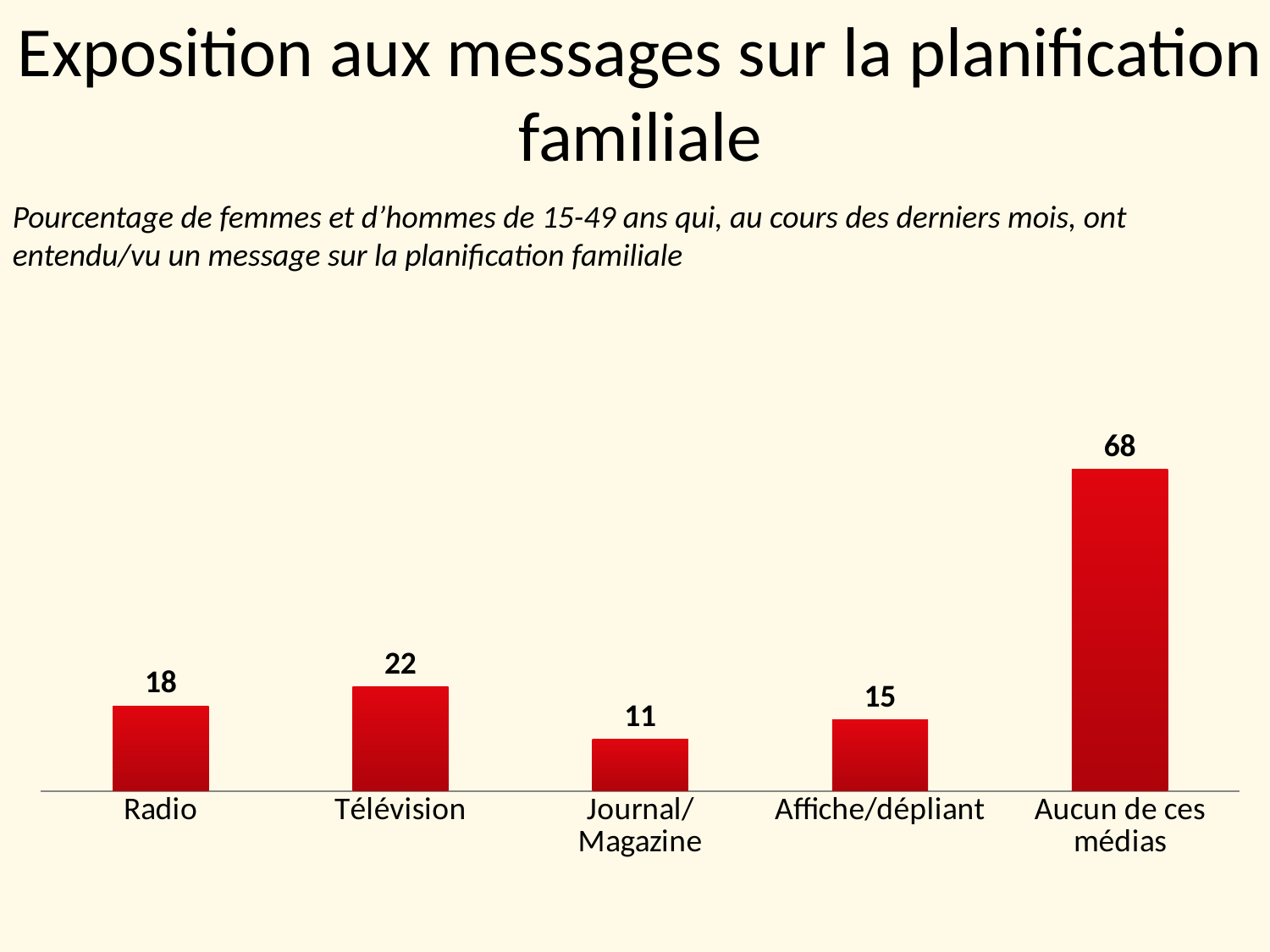

Exposition aux messages sur la planification familiale
Pourcentage de femmes et d’hommes de 15-49 ans qui, au cours des derniers mois, ont entendu/vu un message sur la planification familiale

### Chart

| Category | Femmes |
|---|---|
| Radio | 18.0 |
| Télévision | 22.0 |
| Journal/ Magazine | 11.0 |
| Affiche/dépliant | 15.0 |
| Aucun de ces médias | 68.0 |